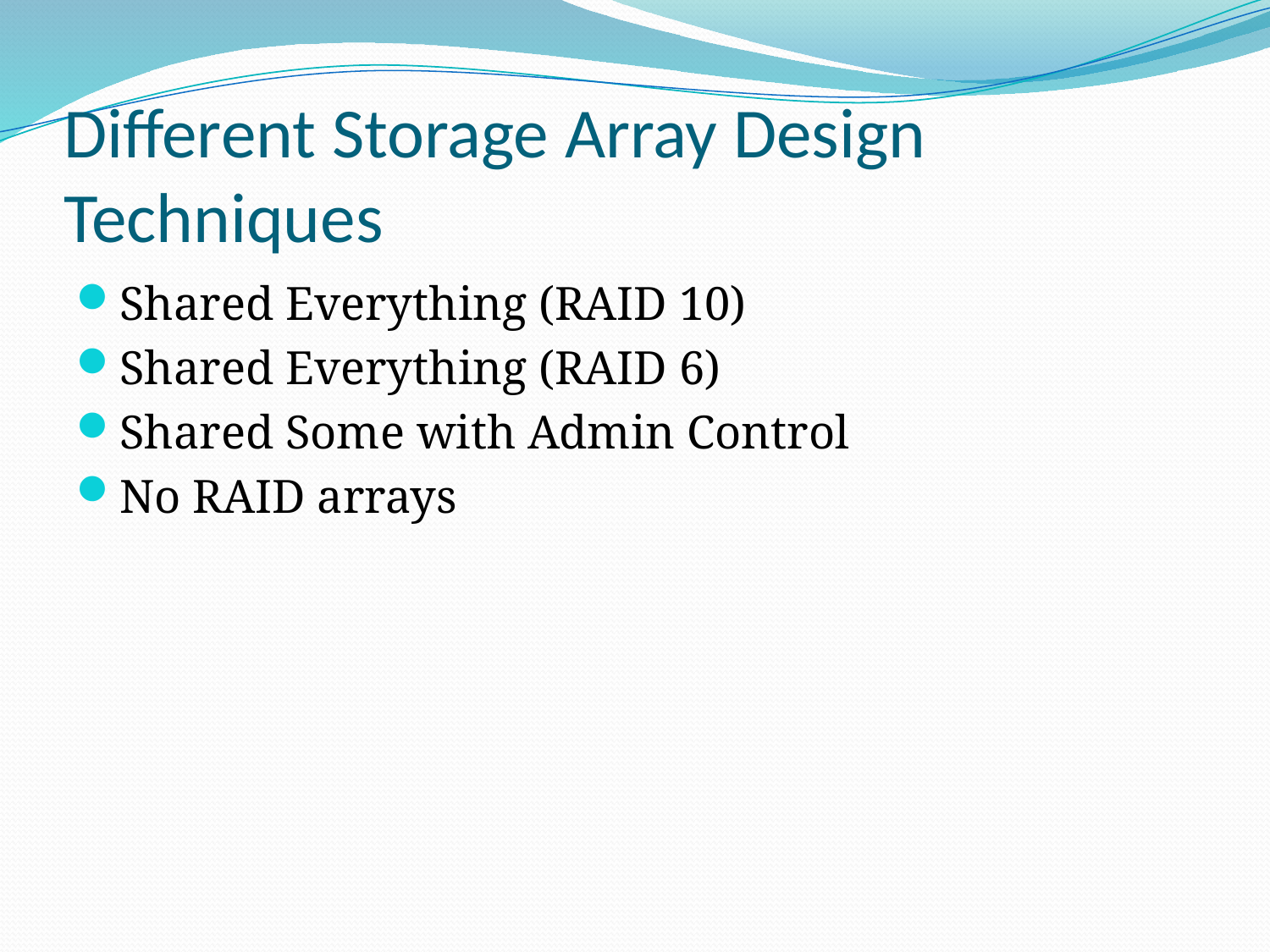

# Different Storage Array Design Techniques
Shared Everything (RAID 10)
Shared Everything (RAID 6)
Shared Some with Admin Control
No RAID arrays